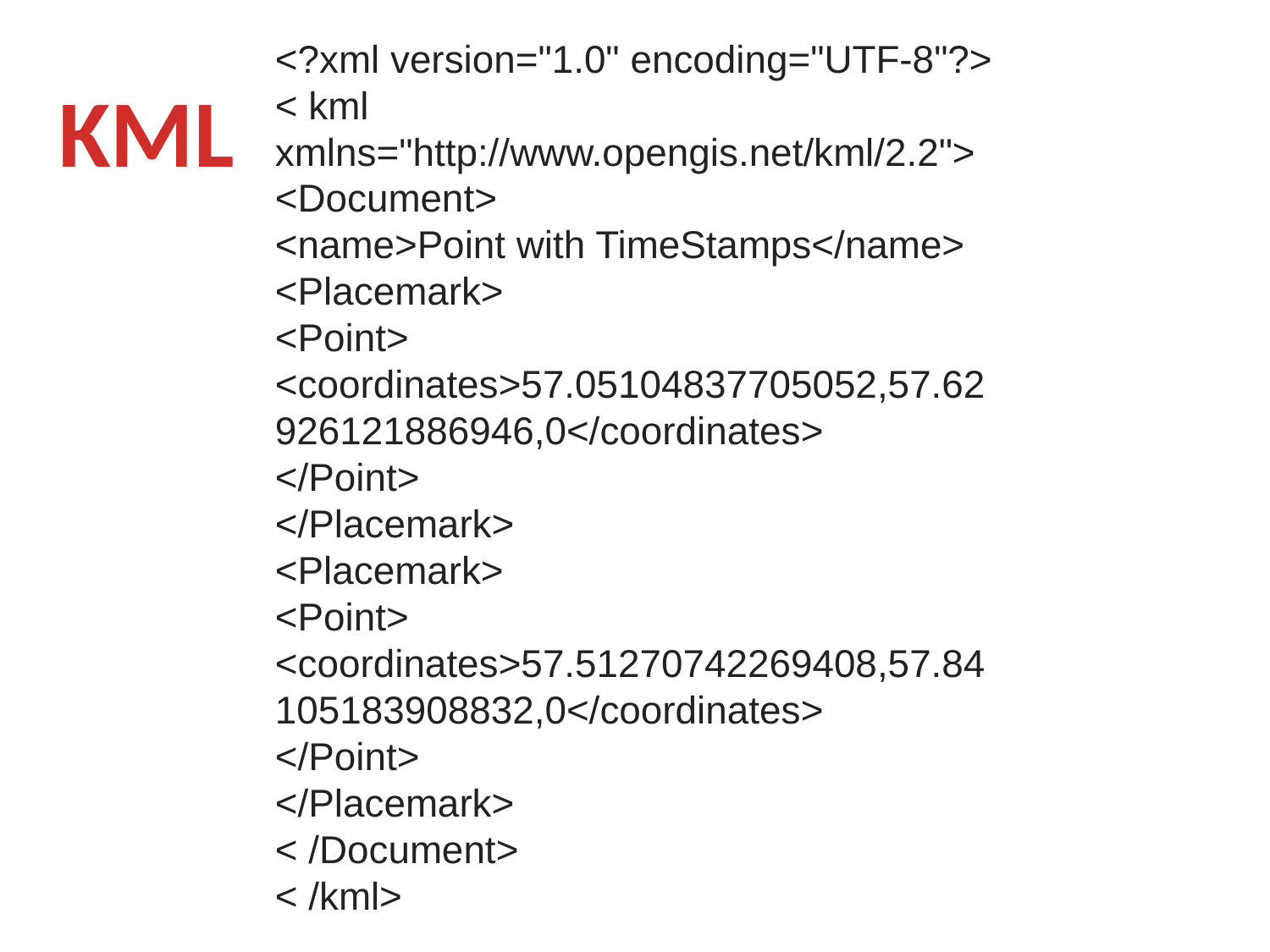

<?xml version="1.0" encoding="UTF-8"?>
< kml xmlns="http://www.opengis.net/kml/2.2">
<Document>
<name>Point with TimeStamps</name>
<Placemark>
<Point>
<coordinates>57.05104837705052,57.62926121886946,0</coordinates>
</Point>
</Placemark>
<Placemark>
<Point>
<coordinates>57.51270742269408,57.84105183908832,0</coordinates>
</Point>
</Placemark>
< /Document>
< /kml>
KML